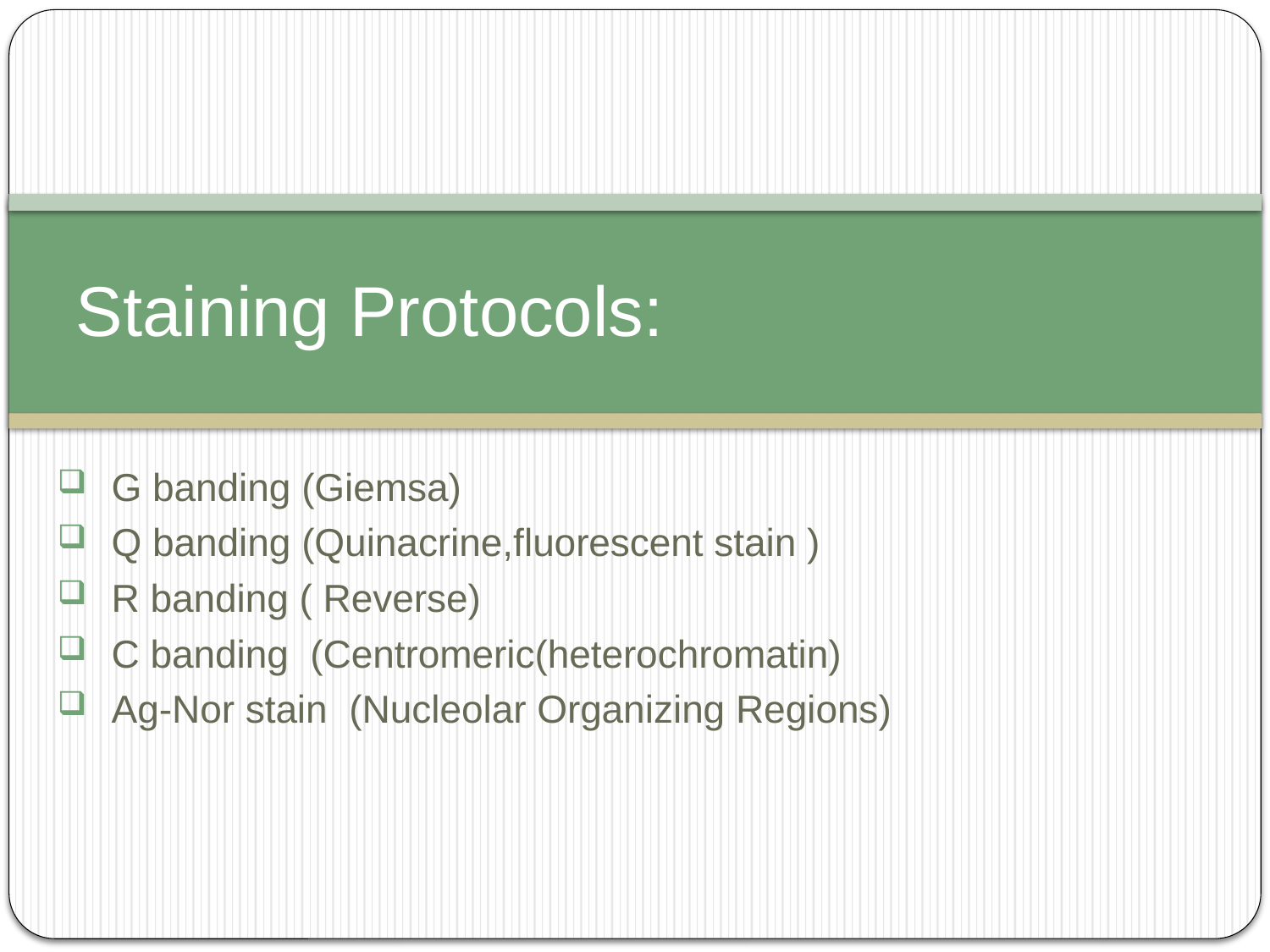

# Staining Protocols:
G banding (Giemsa)
Q banding (Quinacrine,fluorescent stain )
R banding ( Reverse)
C banding  (Centromeric(heterochromatin)
Ag-Nor stain  (Nucleolar Organizing Regions)